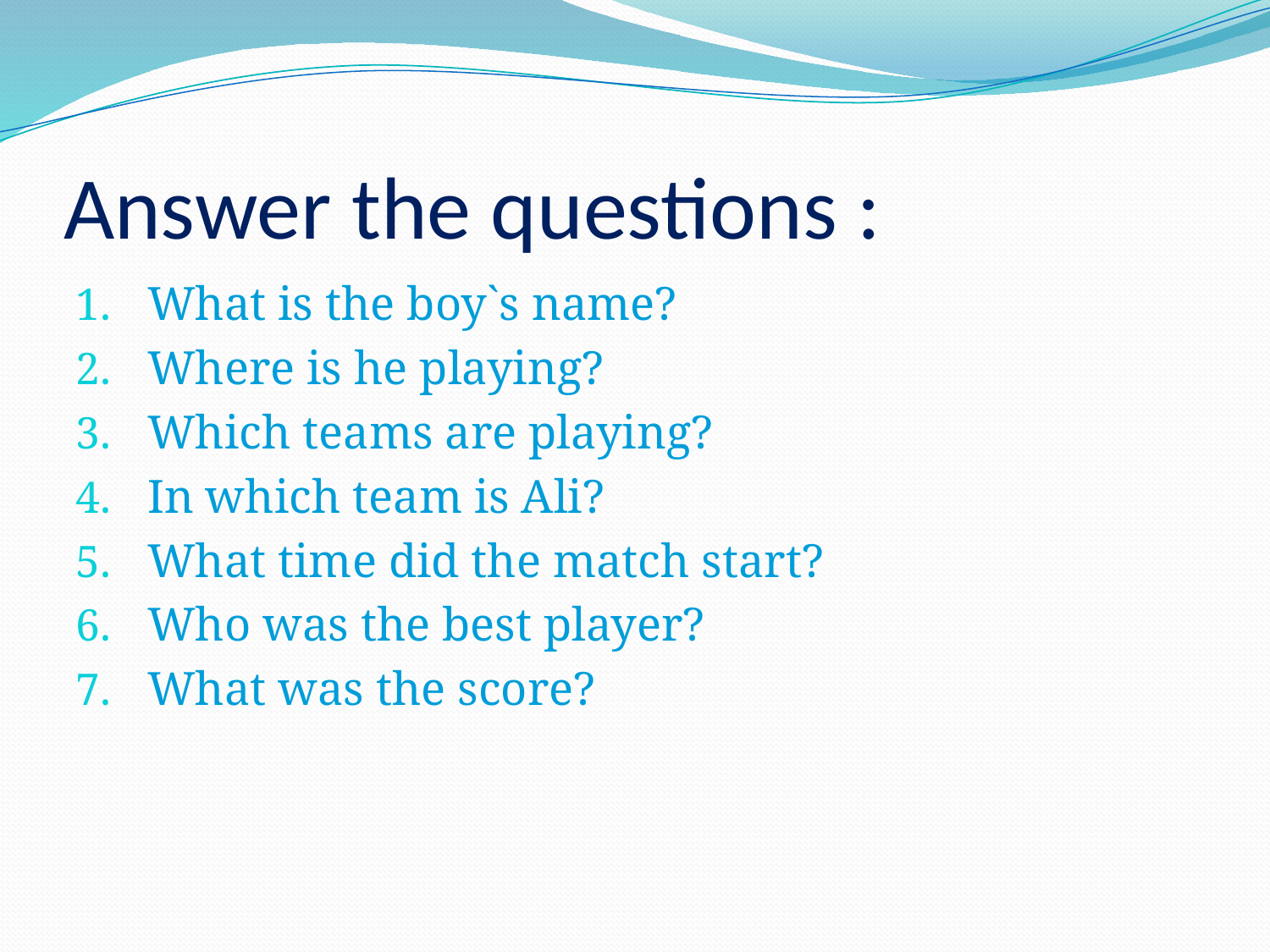

# Answer the questions :
What is the boy`s name?
Where is he playing?
Which teams are playing?
In which team is Ali?
What time did the match start?
Who was the best player?
What was the score?